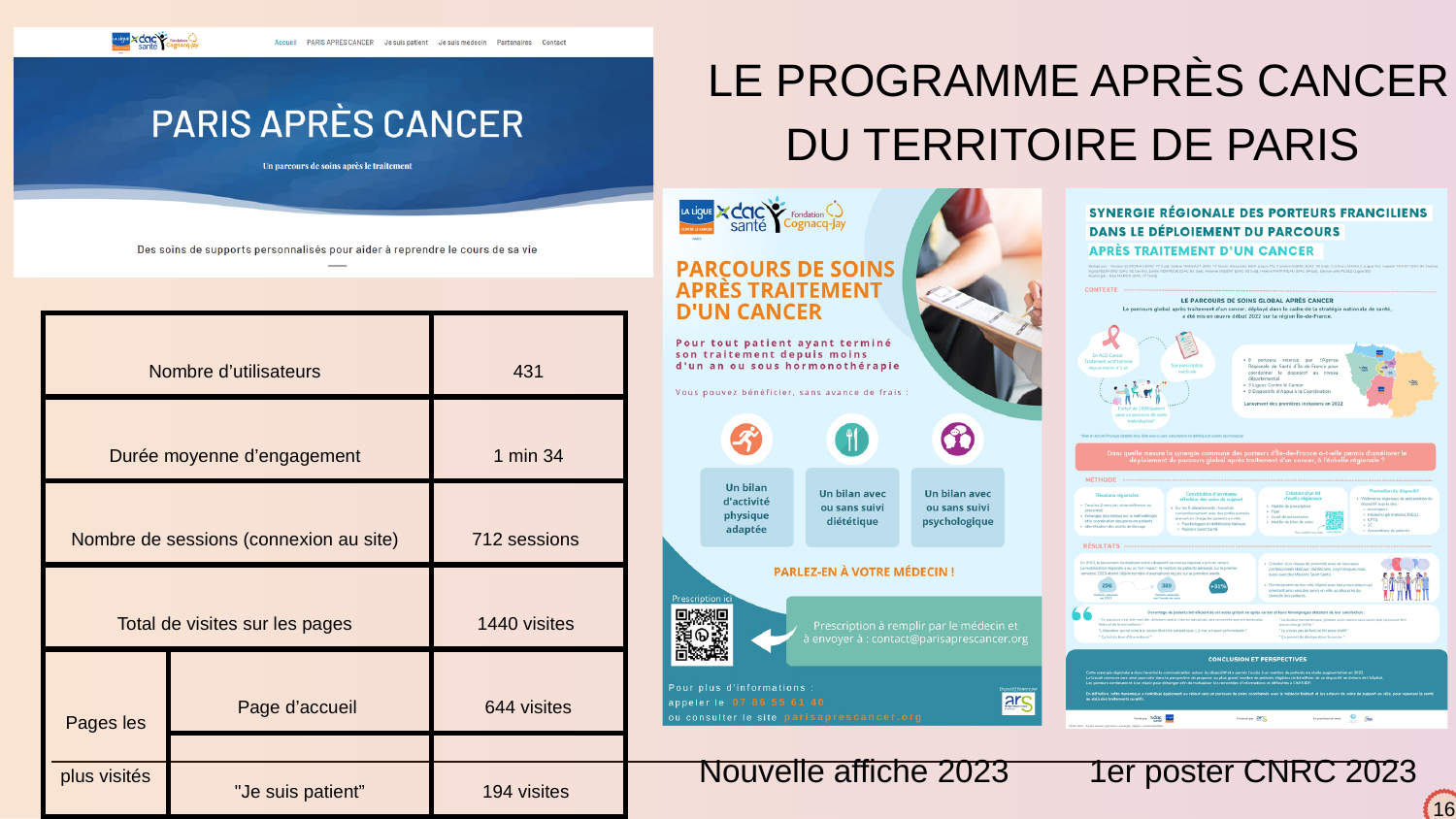

LE PROGRAMME APRÈS CANCER DU TERRITOIRE DE PARIS

| Nombre d’utilisateurs | Nombre d’utilisateurs | 431 |
| --- | --- | --- |
| Durée moyenne d’engagement | Durée moyenne d’engagement | 1 min 34 |
| Nombre de sessions (connexion au site) | Nombre de sessions (connexion au site) | 712 sessions |
| Total de visites sur les pages | Total de visites sur les pages | 1440 visites |
| Pages les plus visités | Page d’accueil | 644 visites |
| Pages les plus visités | "Je suis patient” | 194 visites |
Nouvelle affiche 2023
1er poster CNRC 2023

16